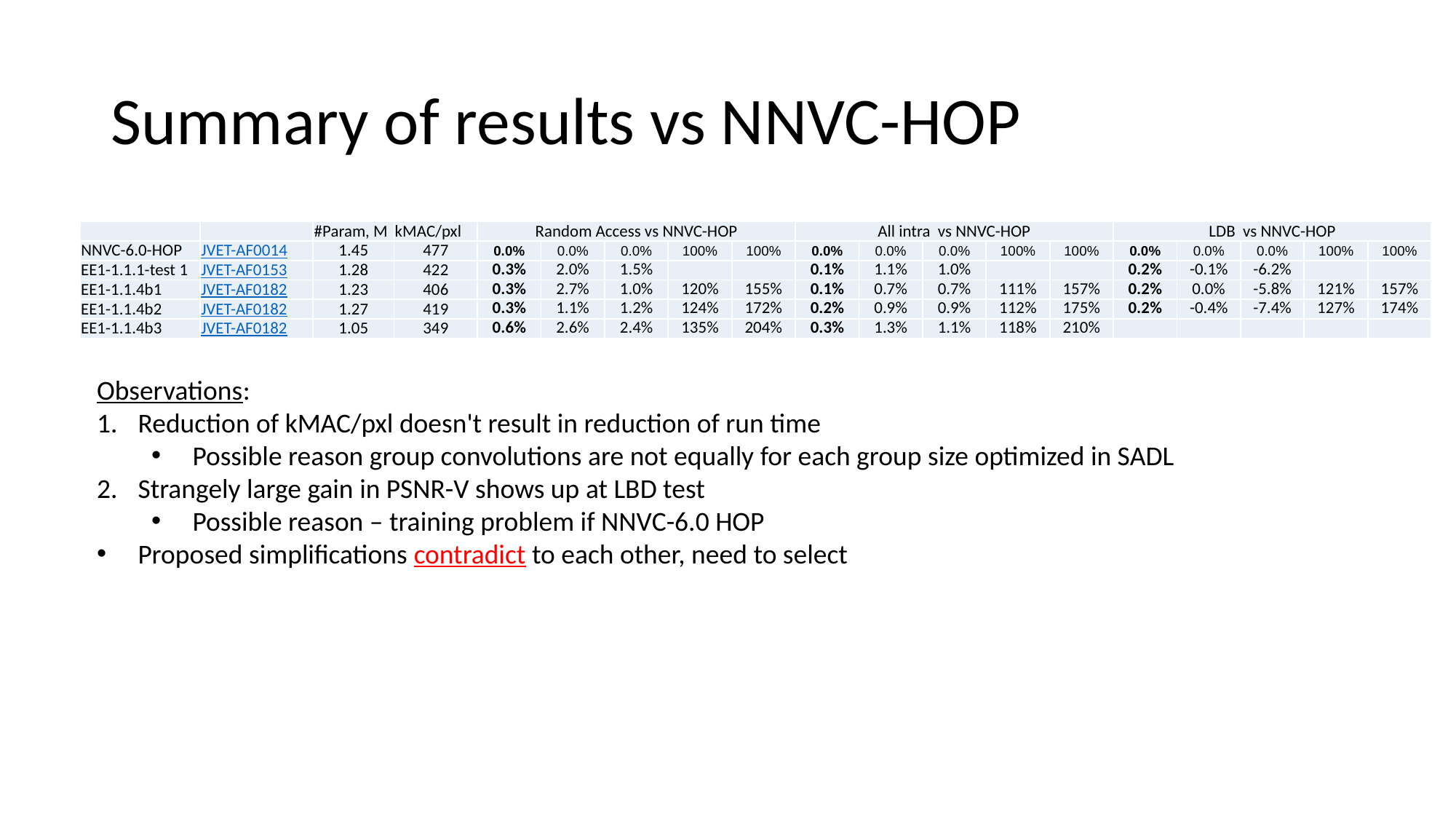

# Summary of results vs NNVC-HOP
|  |  | #Param, M | kMAC/pxl | Random Access vs NNVC-HOP |  |  |  |  | All intra vs NNVC-HOP |  |  |  |  | LDB vs NNVC-HOP |  |  |  |  |
| --- | --- | --- | --- | --- | --- | --- | --- | --- | --- | --- | --- | --- | --- | --- | --- | --- | --- | --- |
| NNVC-6.0-HOP | JVET-AF0014 | 1.45 | 477 | 0.0% | 0.0% | 0.0% | 100% | 100% | 0.0% | 0.0% | 0.0% | 100% | 100% | 0.0% | 0.0% | 0.0% | 100% | 100% |
| EE1-1.1.1-test 1 | JVET-AF0153 | 1.28 | 422 | 0.3% | 2.0% | 1.5% |  |  | 0.1% | 1.1% | 1.0% |  |  | 0.2% | -0.1% | -6.2% |  |  |
| EE1-1.1.4b1 | JVET-AF0182 | 1.23 | 406 | 0.3% | 2.7% | 1.0% | 120% | 155% | 0.1% | 0.7% | 0.7% | 111% | 157% | 0.2% | 0.0% | -5.8% | 121% | 157% |
| EE1-1.1.4b2 | JVET-AF0182 | 1.27 | 419 | 0.3% | 1.1% | 1.2% | 124% | 172% | 0.2% | 0.9% | 0.9% | 112% | 175% | 0.2% | -0.4% | -7.4% | 127% | 174% |
| EE1-1.1.4b3 | JVET-AF0182 | 1.05 | 349 | 0.6% | 2.6% | 2.4% | 135% | 204% | 0.3% | 1.3% | 1.1% | 118% | 210% |  |  |  |  |  |
Observations:
Reduction of kMAC/pxl doesn't result in reduction of run time
Possible reason group convolutions are not equally for each group size optimized in SADL
Strangely large gain in PSNR-V shows up at LBD test
Possible reason – training problem if NNVC-6.0 HOP
Proposed simplifications contradict to each other, need to select